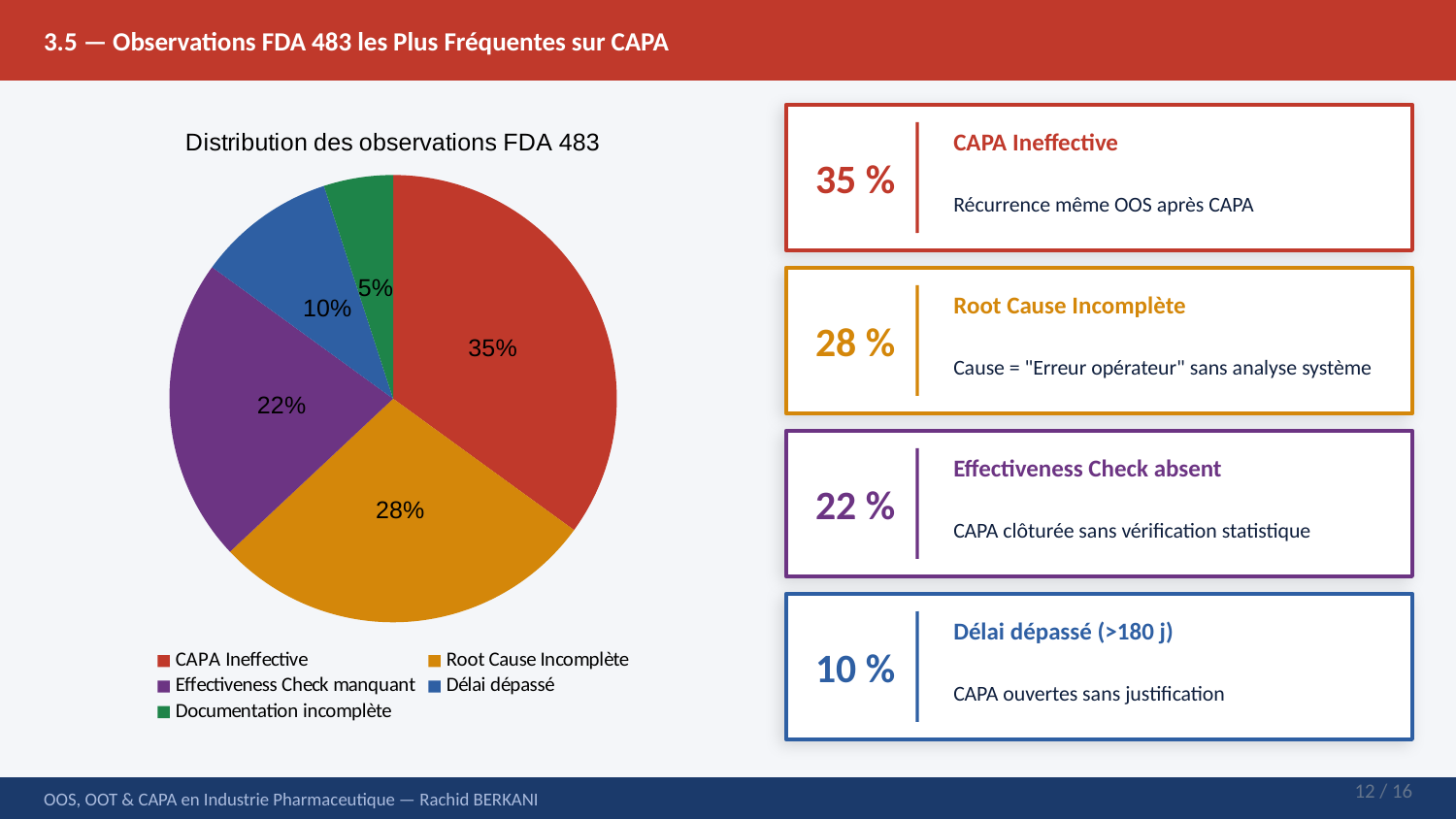

3.5 — Observations FDA 483 les Plus Fréquentes sur CAPA

### Chart: Distribution des observations FDA 483

| Category | FDA 483 |
|---|---|
| CAPA Ineffective | 35.0 |
| Root Cause Incomplète | 28.0 |
| Effectiveness Check manquant | 22.0 |
| Délai dépassé | 10.0 |
| Documentation incomplète | 5.0 |
CAPA Ineffective
35 %

Récurrence même OOS après CAPA

Root Cause Incomplète
28 %

Cause = "Erreur opérateur" sans analyse système

Effectiveness Check absent
22 %

CAPA clôturée sans vérification statistique

Délai dépassé (>180 j)
10 %

CAPA ouvertes sans justification
12 / 16

OOS, OOT & CAPA en Industrie Pharmaceutique — Rachid BERKANI